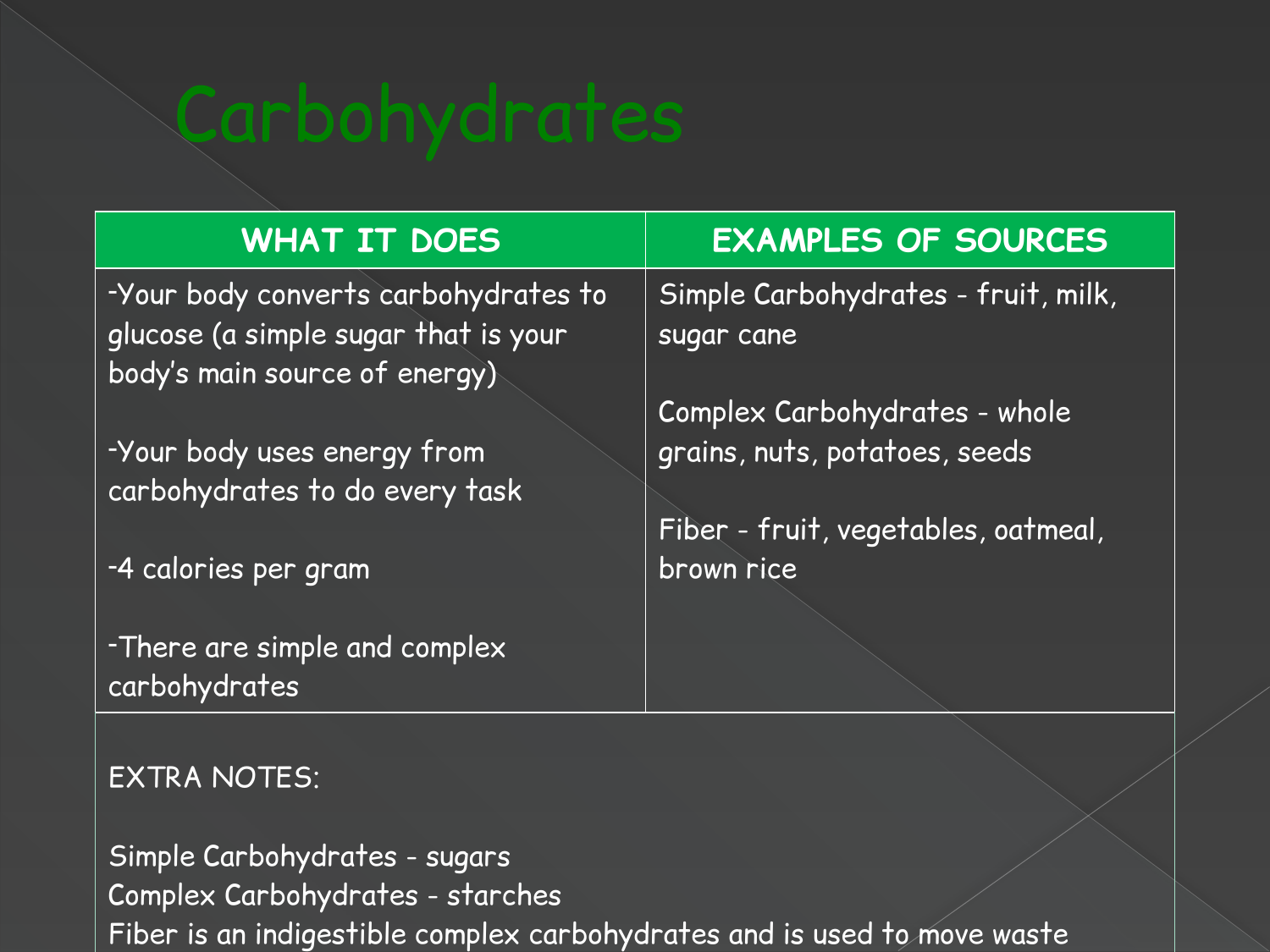

# Carbohydrates
| WHAT IT DOES | EXAMPLES OF SOURCES |
| --- | --- |
| Your body converts carbohydrates to glucose (a simple sugar that is your body’s main source of energy) Your body uses energy from carbohydrates to do every task 4 calories per gram There are simple and complex carbohydrates | Simple Carbohydrates - fruit, milk, sugar cane Complex Carbohydrates - whole grains, nuts, potatoes, seeds Fiber - fruit, vegetables, oatmeal, brown rice |
| EXTRA NOTES: Simple Carbohydrates - sugars Complex Carbohydrates - starches Fiber is an indigestible complex carbohydrates and is used to move waste through the digestive system (20-35g each day) |  |